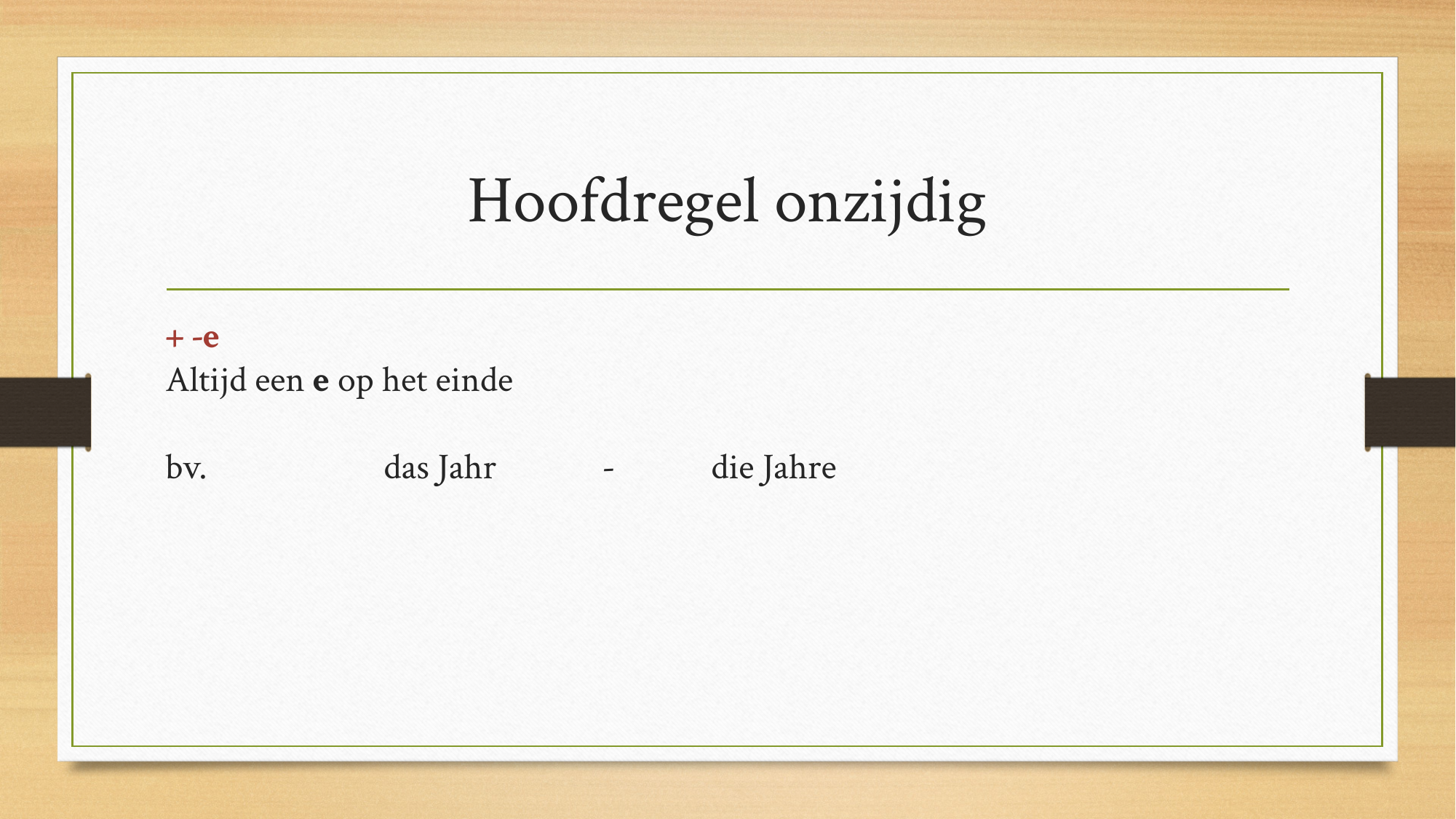

# Hoofdregel onzijdig
+ -e
Altijd een e op het einde
bv. 		das Jahr	-	die Jahre